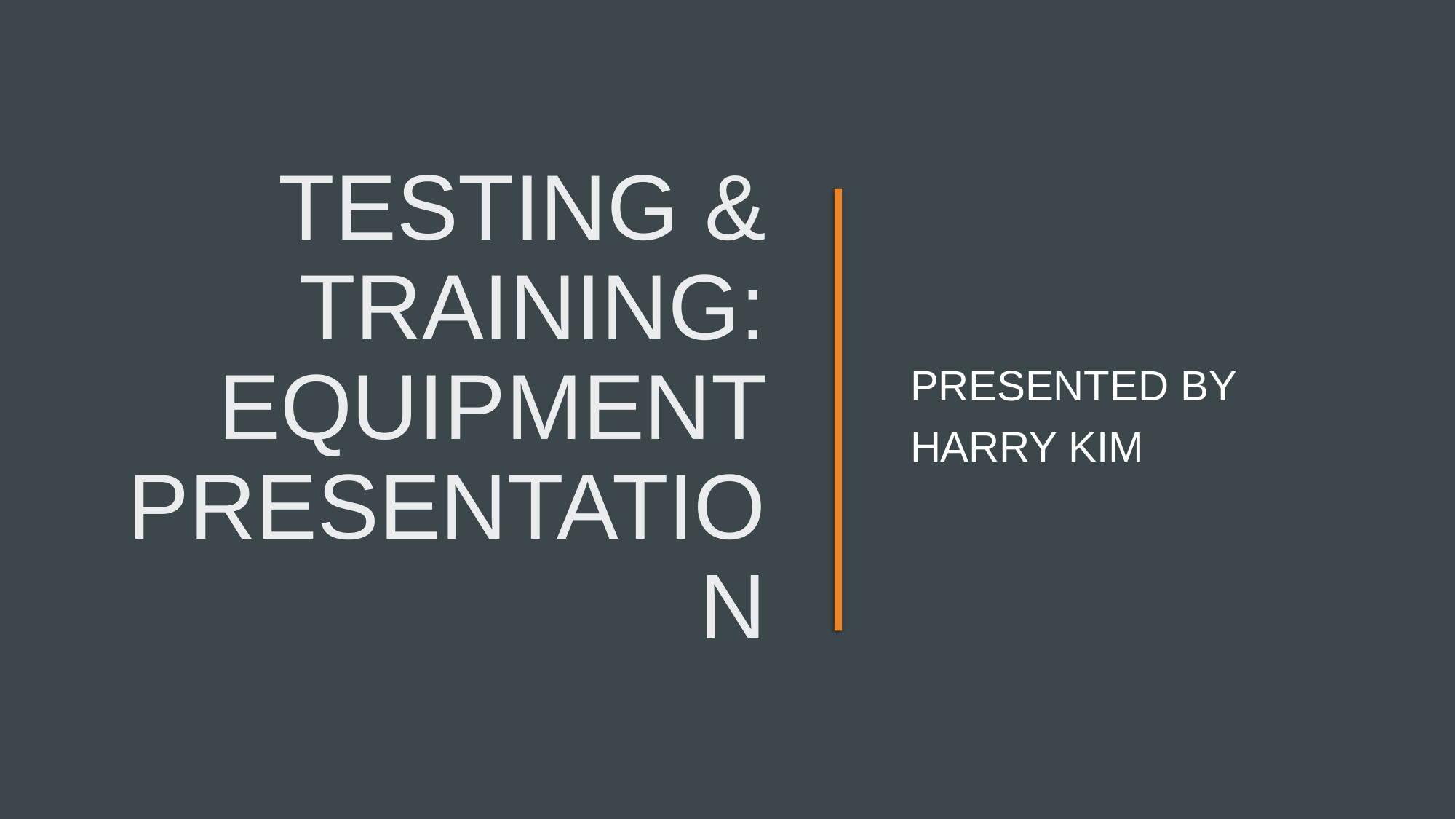

# Testing & Training: Equipment Presentation
Presented by Harry Kim